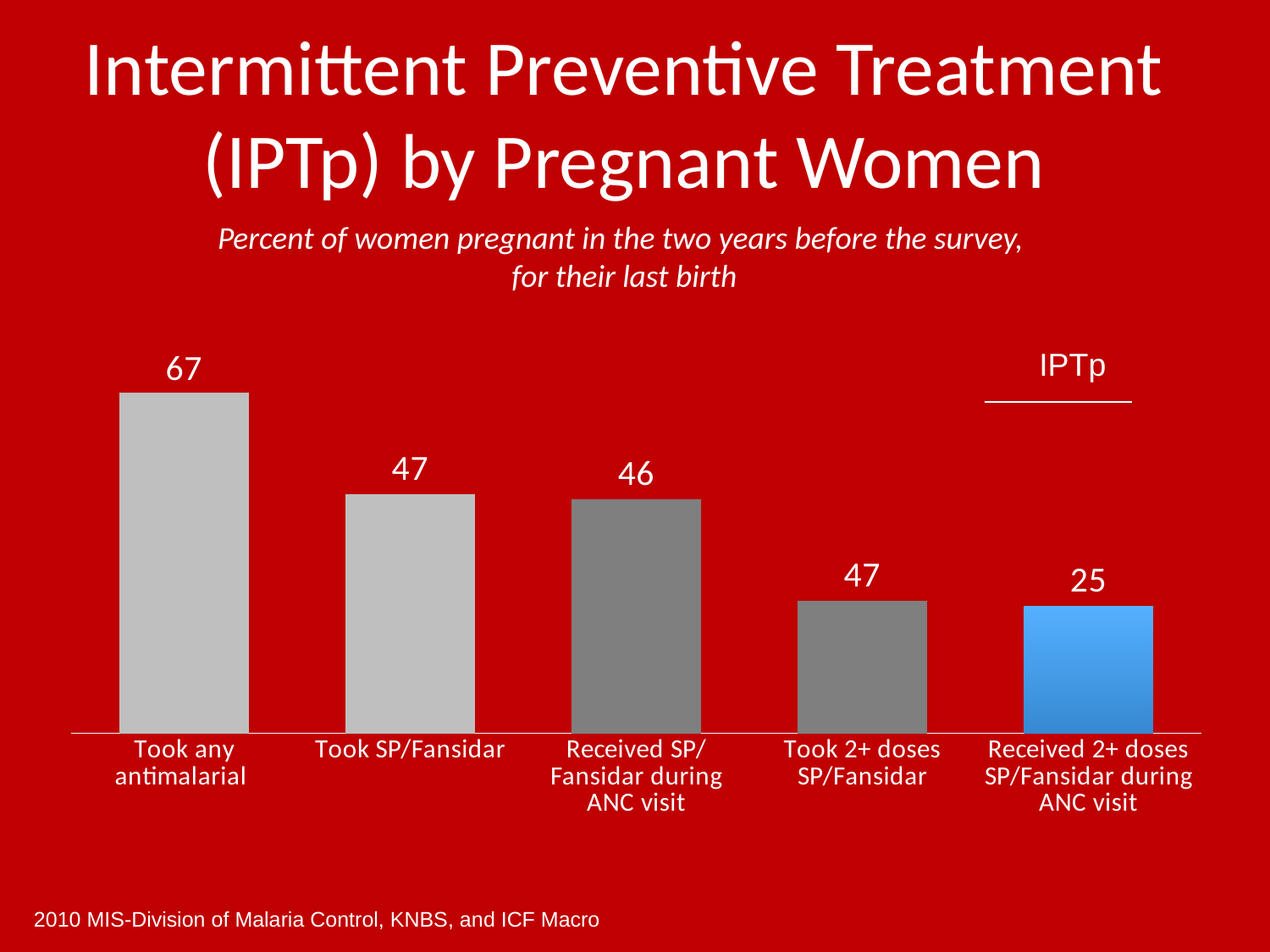

# Intermittent Preventive Treatment (IPTp) by Pregnant Women
Percent of women pregnant in the two years before the survey,
for their last birth

### Chart

| Category | Series 1 |
|---|---|
| Took any antimalarial  | 67.0 |
| Took SP/Fansidar | 47.0 |
| Received SP/Fansidar during ANC visit | 46.0 |
| Took 2+ doses SP/Fansidar | 26.0 |
| Received 2+ doses SP/Fansidar during ANC visit | 25.0 |
IPTp
2010 MIS-Division of Malaria Control, KNBS, and ICF Macro